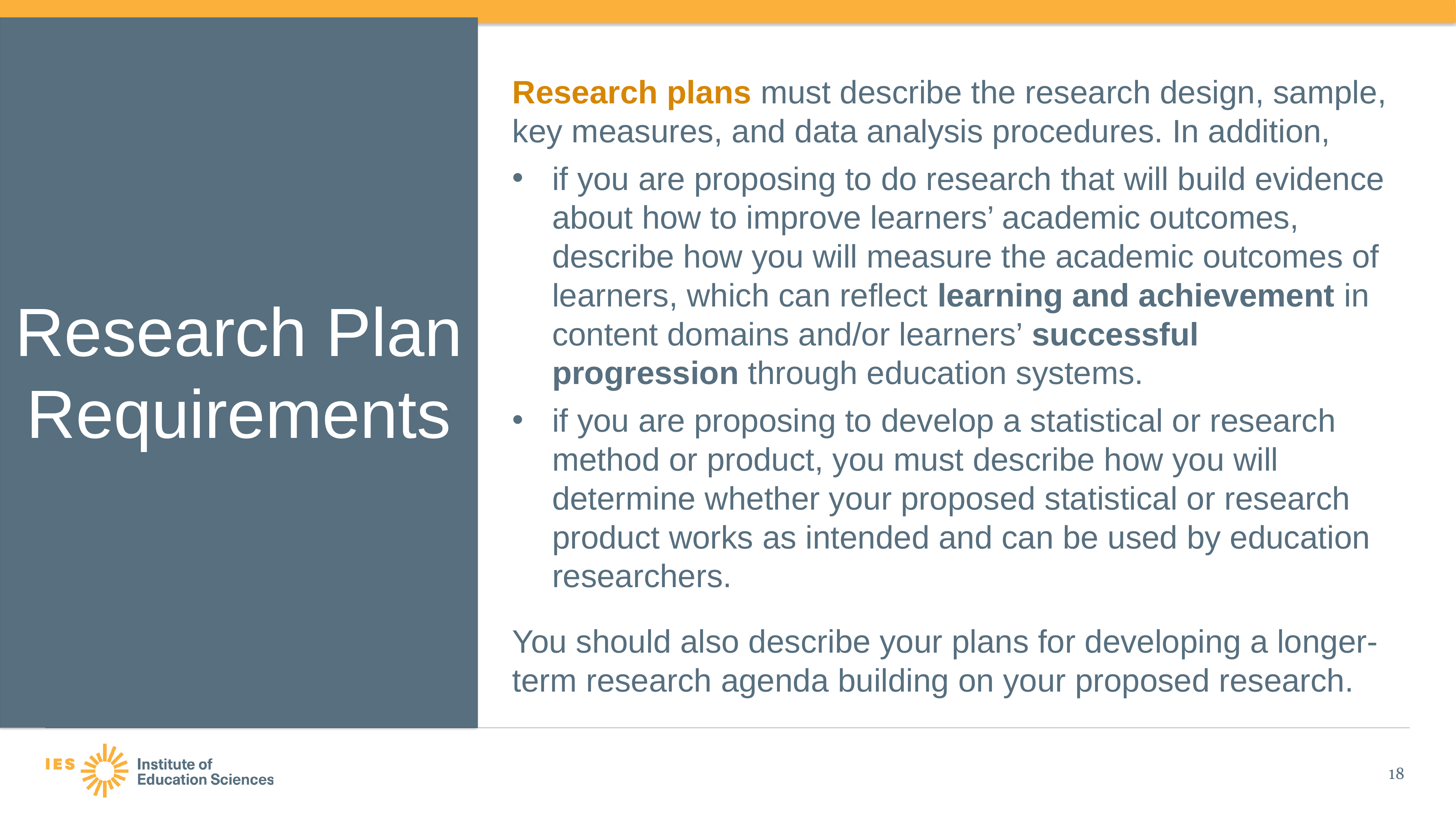

Research plans must describe the research design, sample, key measures, and data analysis procedures. In addition,
if you are proposing to do research that will build evidence about how to improve learners’ academic outcomes, describe how you will measure the academic outcomes of learners, which can reflect learning and achievement in content domains and/or learners’ successful progression through education systems.
if you are proposing to develop a statistical or research method or product, you must describe how you will determine whether your proposed statistical or research product works as intended and can be used by education researchers.
You should also describe your plans for developing a longer-term research agenda building on your proposed research.
# Research Plan Requirements
18